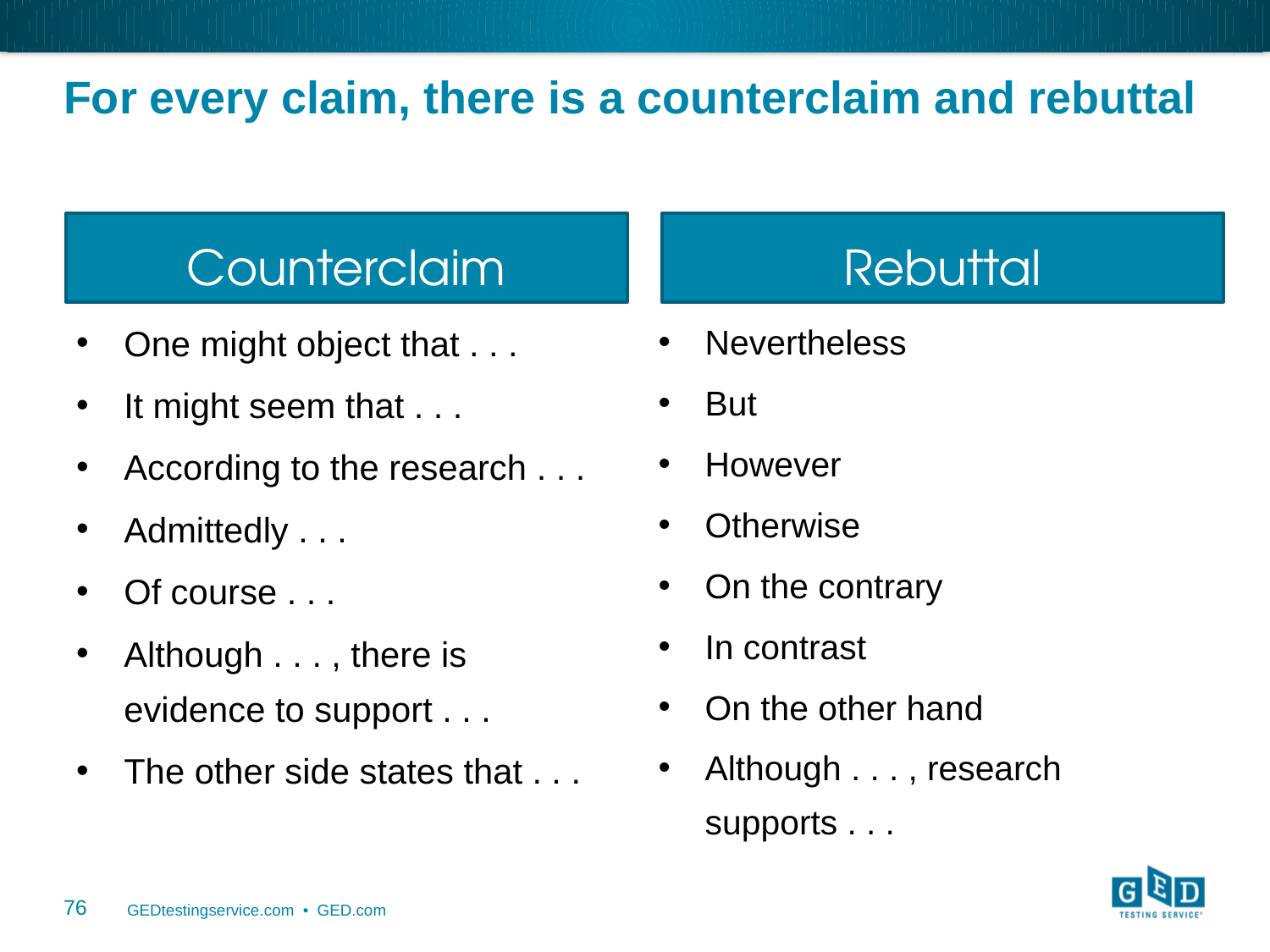

# For every claim, there is a counterclaim and rebuttal
Counterclaim
Rebuttal
One might object that . . .
It might seem that . . .
According to the research . . .
Admittedly . . .
Of course . . .
Although . . . , there is evidence to support . . .
The other side states that . . .
Nevertheless
But
However
Otherwise
On the contrary
In contrast
On the other hand
Although . . . , research supports . . .

76